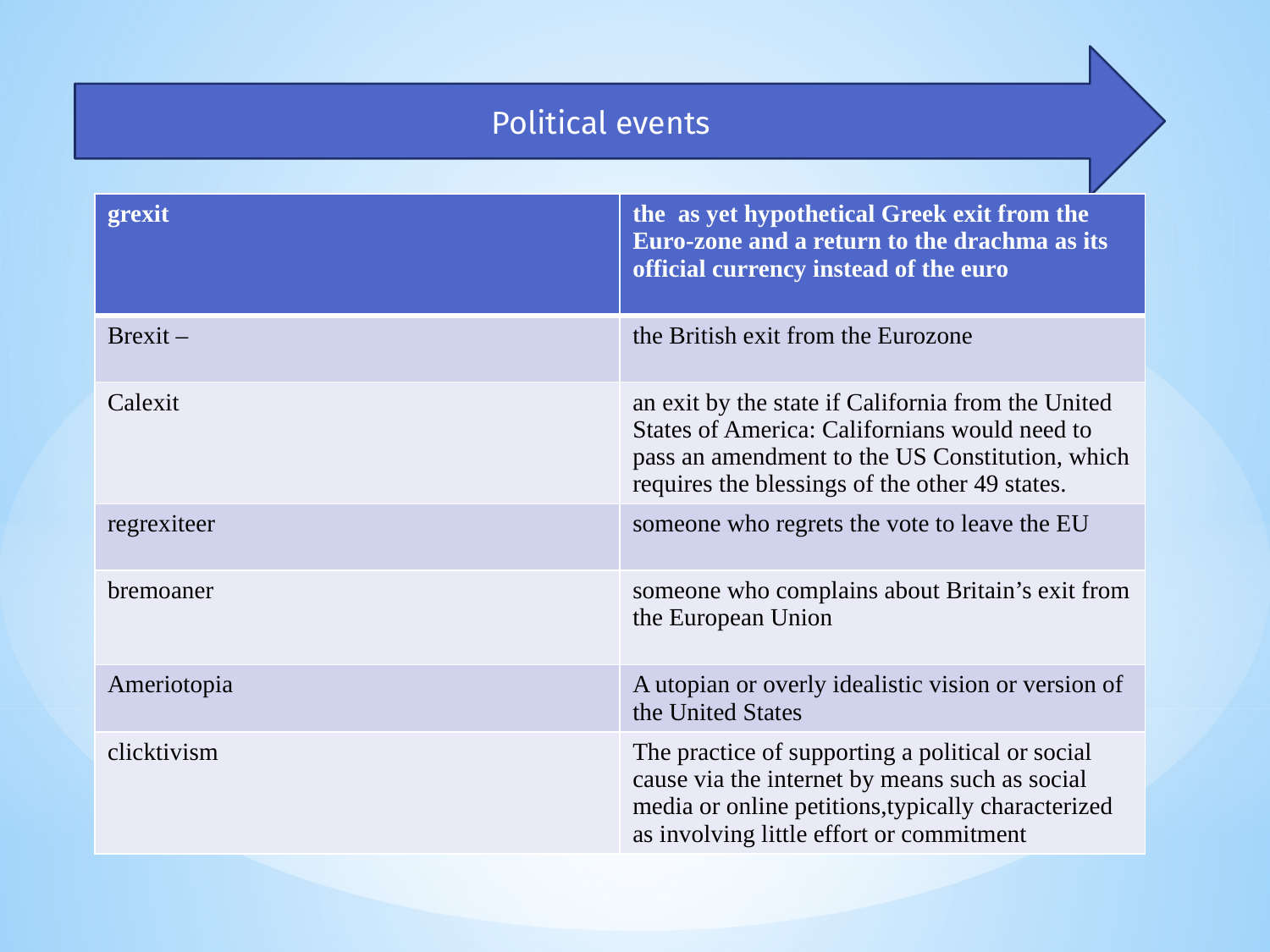

Political events
| grexit | the as yet hypothetical Greek exit from the Euro-zone and a return to the drachma as its official currency instead of the euro |
| --- | --- |
| Brexit – | the British exit from the Eurozone |
| Calexit | an exit by the state if California from the United States of America: Californians would need to pass an amendment to the US Constitution, which requires the blessings of the other 49 states. |
| regrexiteer | someone who regrets the vote to leave the EU |
| bremoaner | someone who complains about Britain’s exit from the European Union |
| Ameriotopia | A utopian or overly idealistic vision or version of the United States |
| clicktivism | The practice of supporting a political or social cause via the internet by means such as social media or online petitions,typically characterized as involving little effort or commitment |